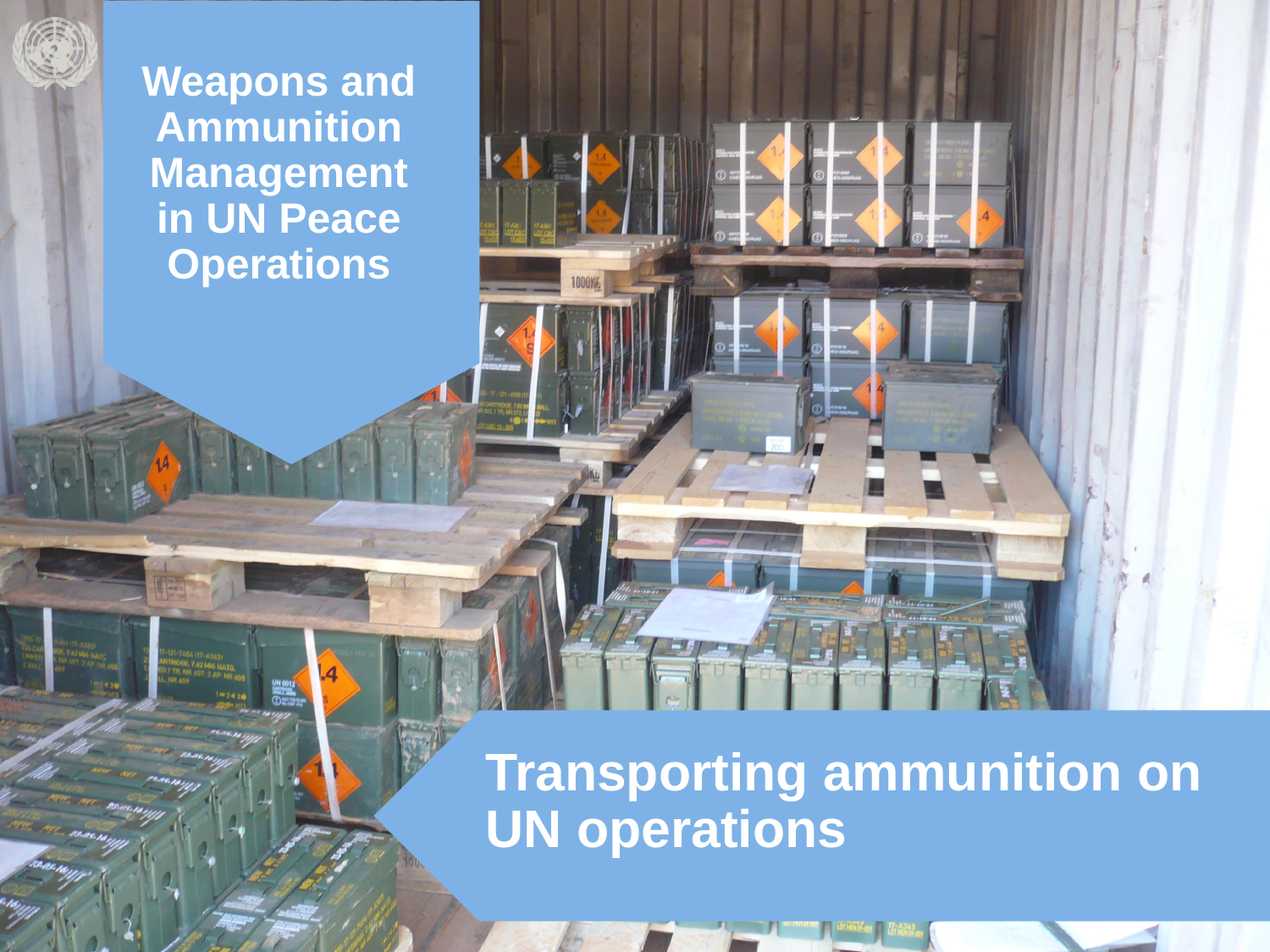

Weapons and Ammunition Management in UN Peace Operations
Transporting ammunition on UN operations